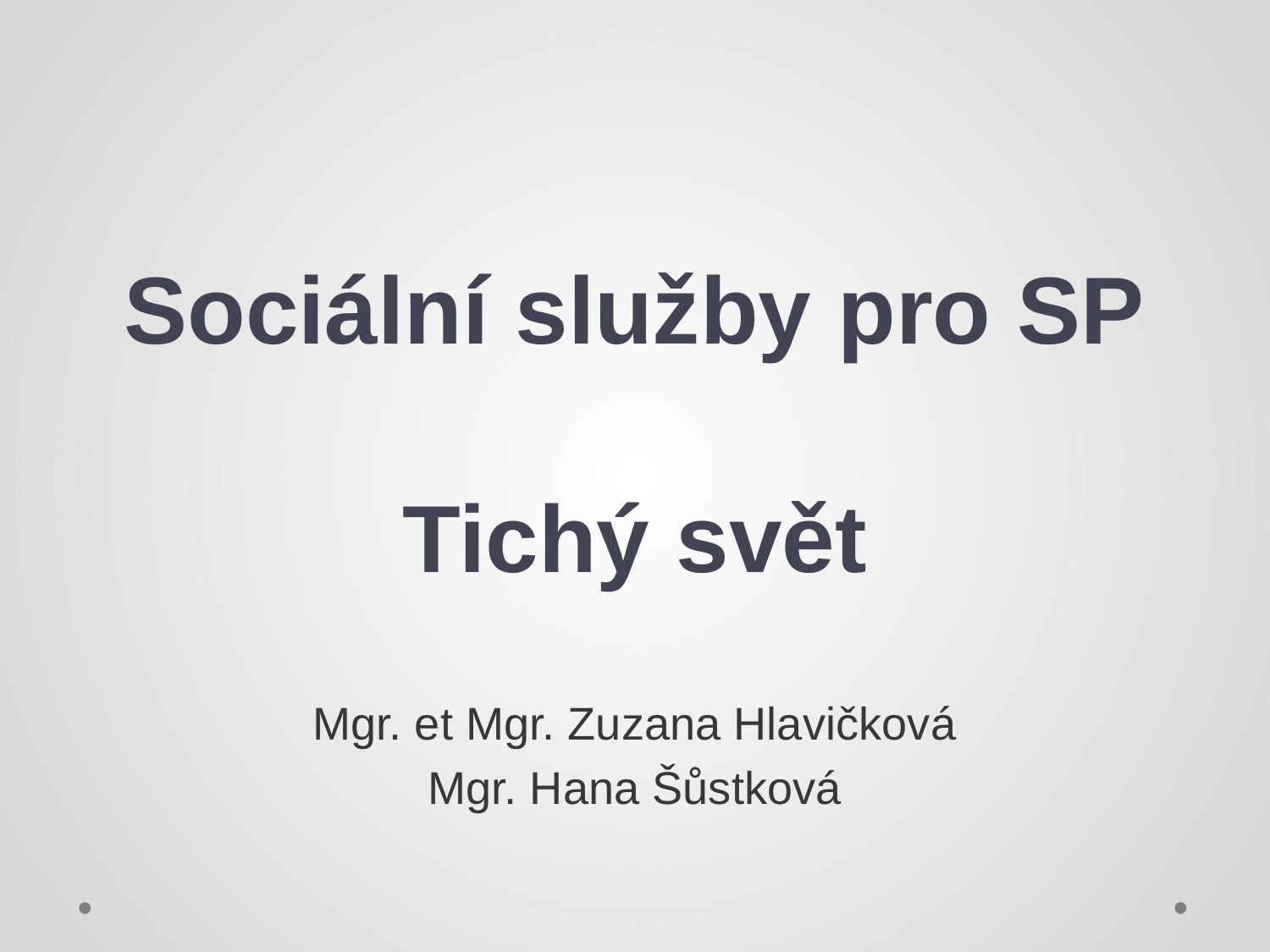

# Sociální služby pro SP Tichý svět
Mgr. et Mgr. Zuzana Hlavičková
Mgr. Hana Šůstková